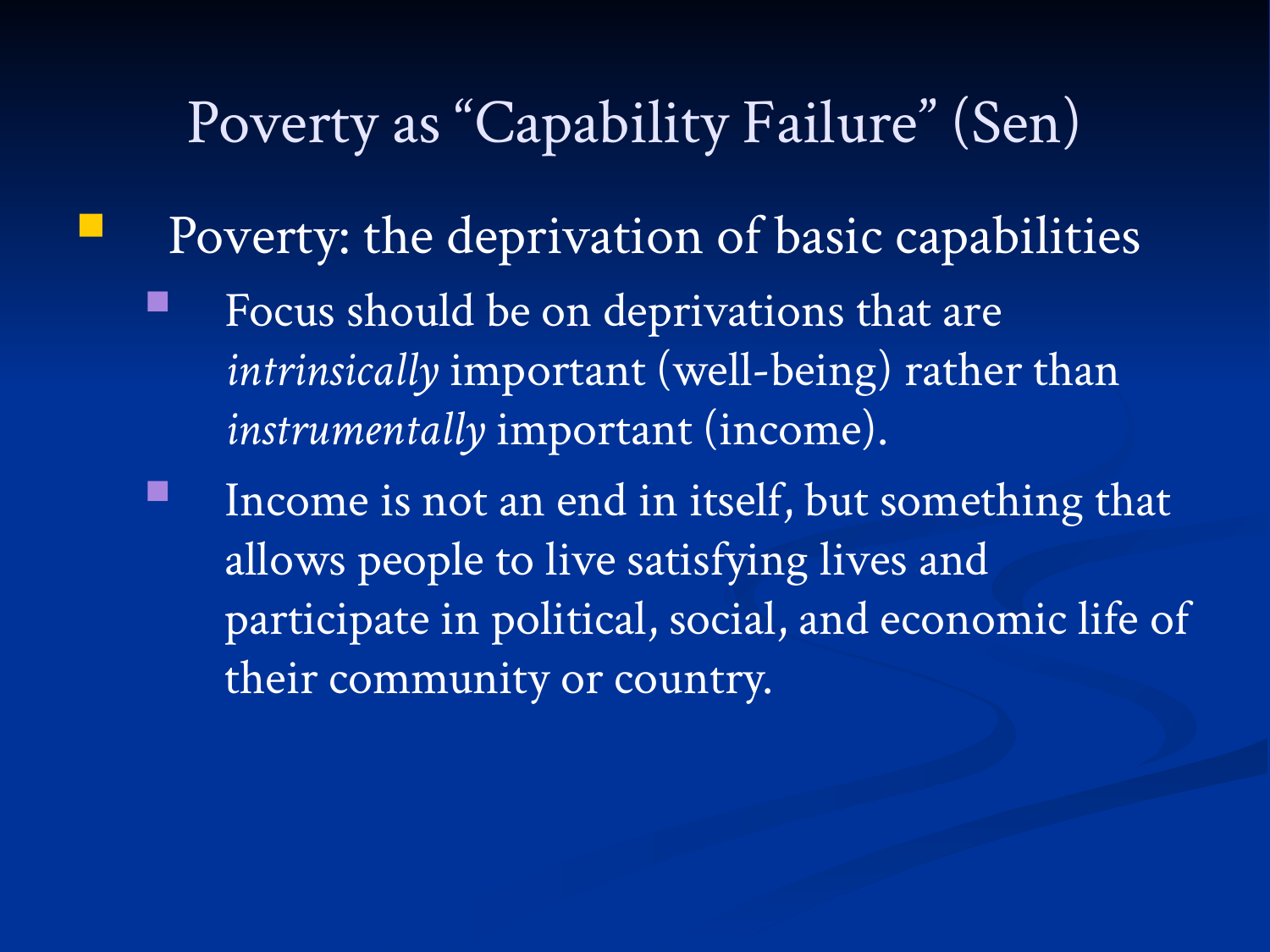

Poverty as “Capability Failure” (Sen)
# Poverty: the deprivation of basic capabilities
Focus should be on deprivations that are intrinsically important (well-being) rather than instrumentally important (income).
Income is not an end in itself, but something that allows people to live satisfying lives and participate in political, social, and economic life of their community or country.